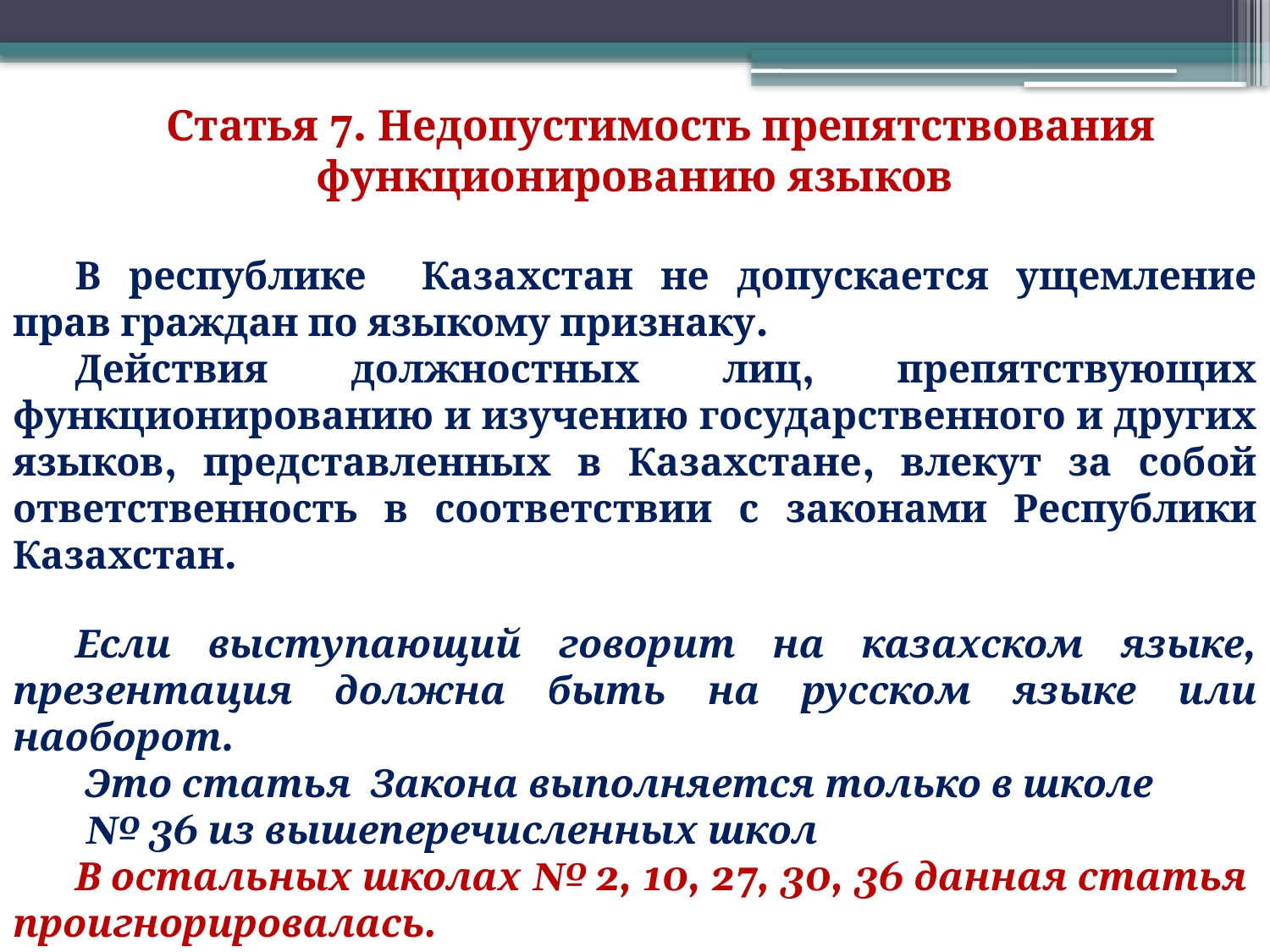

Статья 7. Недопустимость препятствования  функционированию языков

В республике  Казахстан не допускается ущемление прав граждан по языкому признаку.
Действия должностных лиц, препятствующих функционированию и изучению государственного и других языков, представленных в Казахстане, влекут за собой ответственность в соответствии с законами Республики Казахстан.

Если выступающий говорит на казахском языке, презентация должна быть на русском языке или наоборот.
 Это статья  Закона выполняется только в школе
 № 36 из вышеперечисленных школ
В остальных школах № 2, 10, 27, 30, 36 данная статья  проигнорировалась.